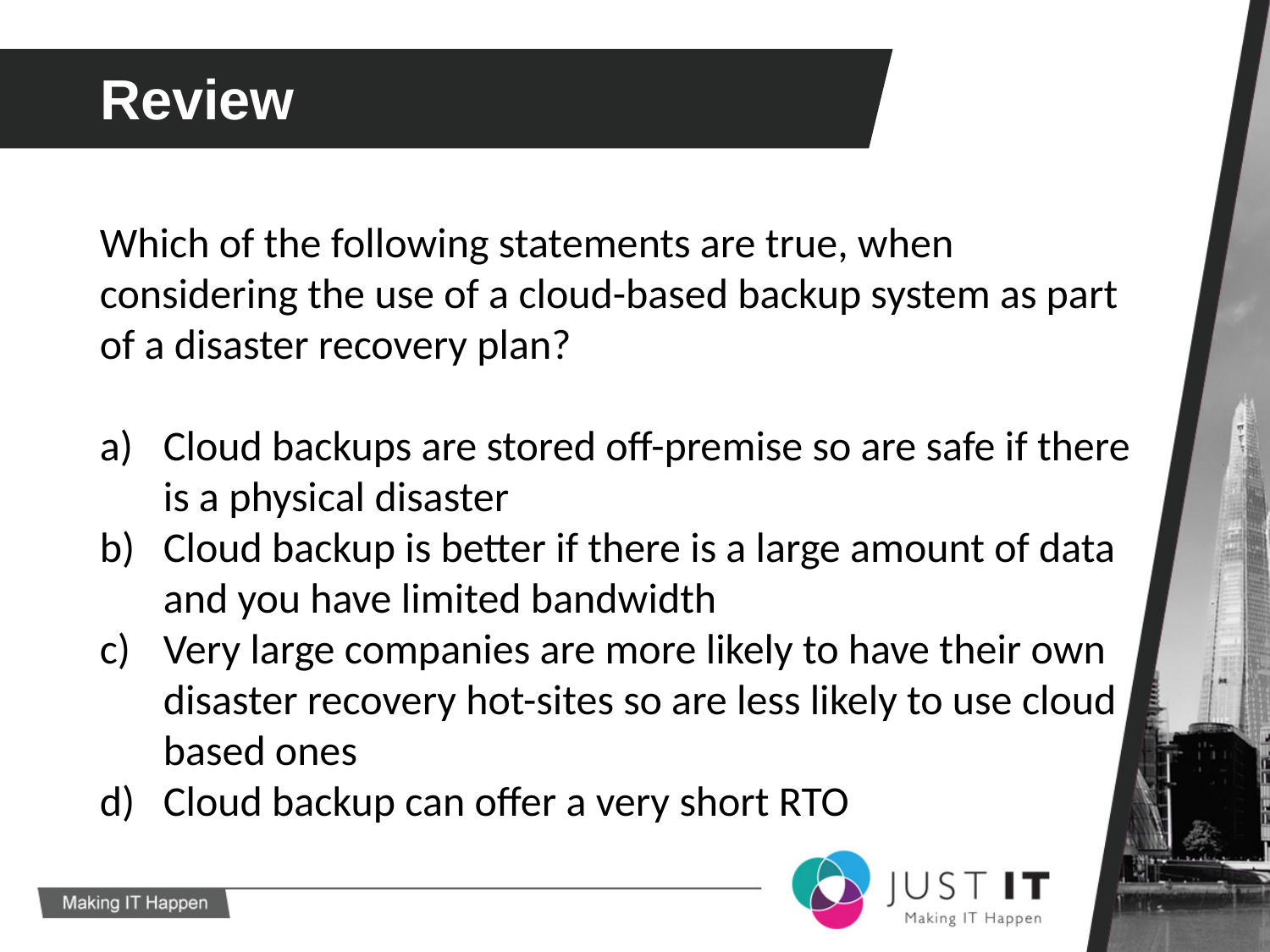

Review
Which of the following statements are true, when considering the use of a cloud-based backup system as part of a disaster recovery plan?

Cloud backups are stored off-premise so are safe if there is a physical disaster
Cloud backup is better if there is a large amount of data and you have limited bandwidth
Very large companies are more likely to have their own disaster recovery hot-sites so are less likely to use cloud based ones
Cloud backup can offer a very short RTO